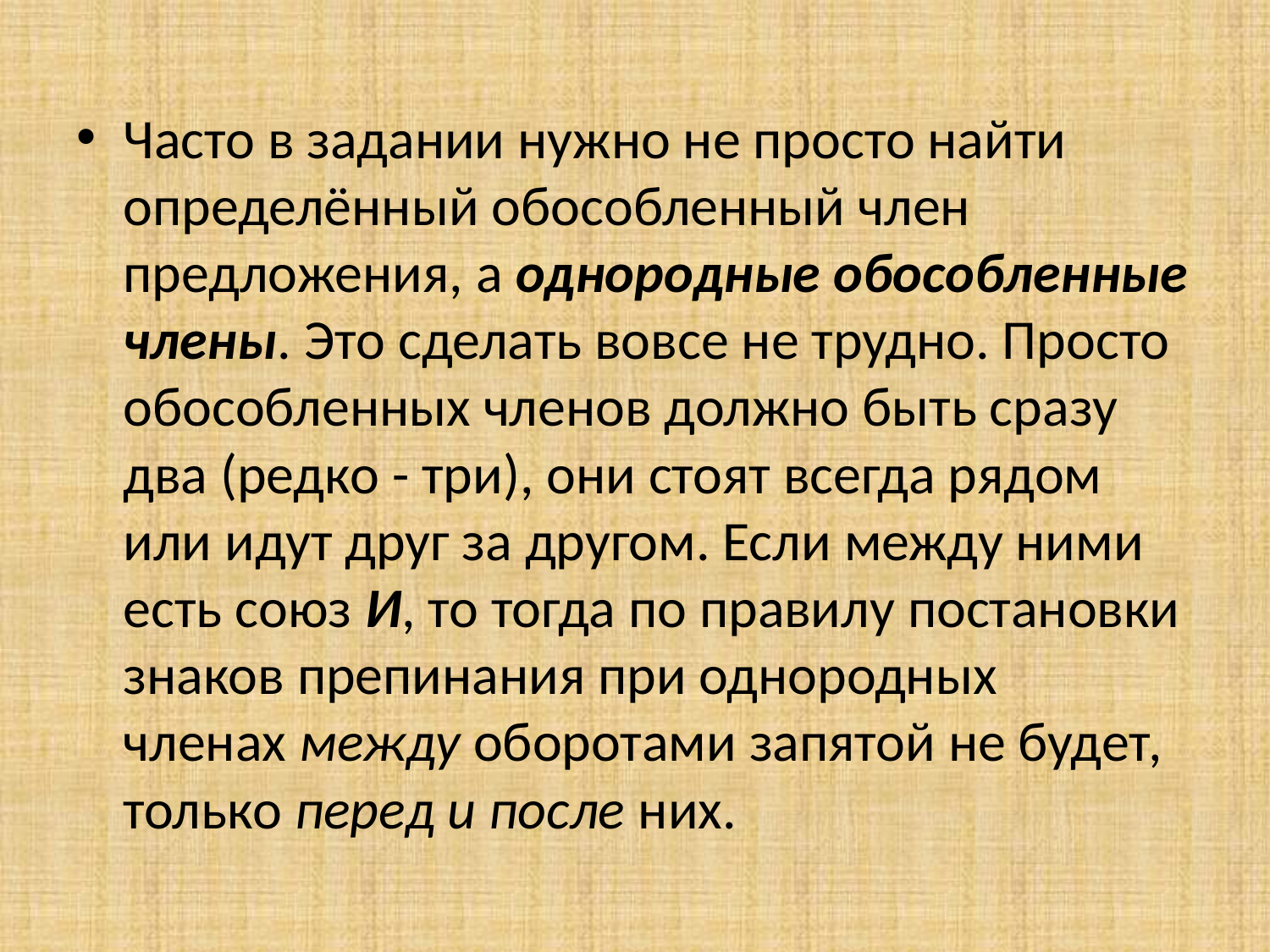

#
Часто в задании нужно не просто найти определённый обособленный член предложения, а однородные обособленные члены. Это сделать вовсе не трудно. Просто обособленных членов должно быть сразу два (редко - три), они стоят всегда рядом или идут друг за другом. Если между ними есть союз И, то тогда по правилу постановки знаков препинания при однородных членах между оборотами запятой не будет, только перед и после них.